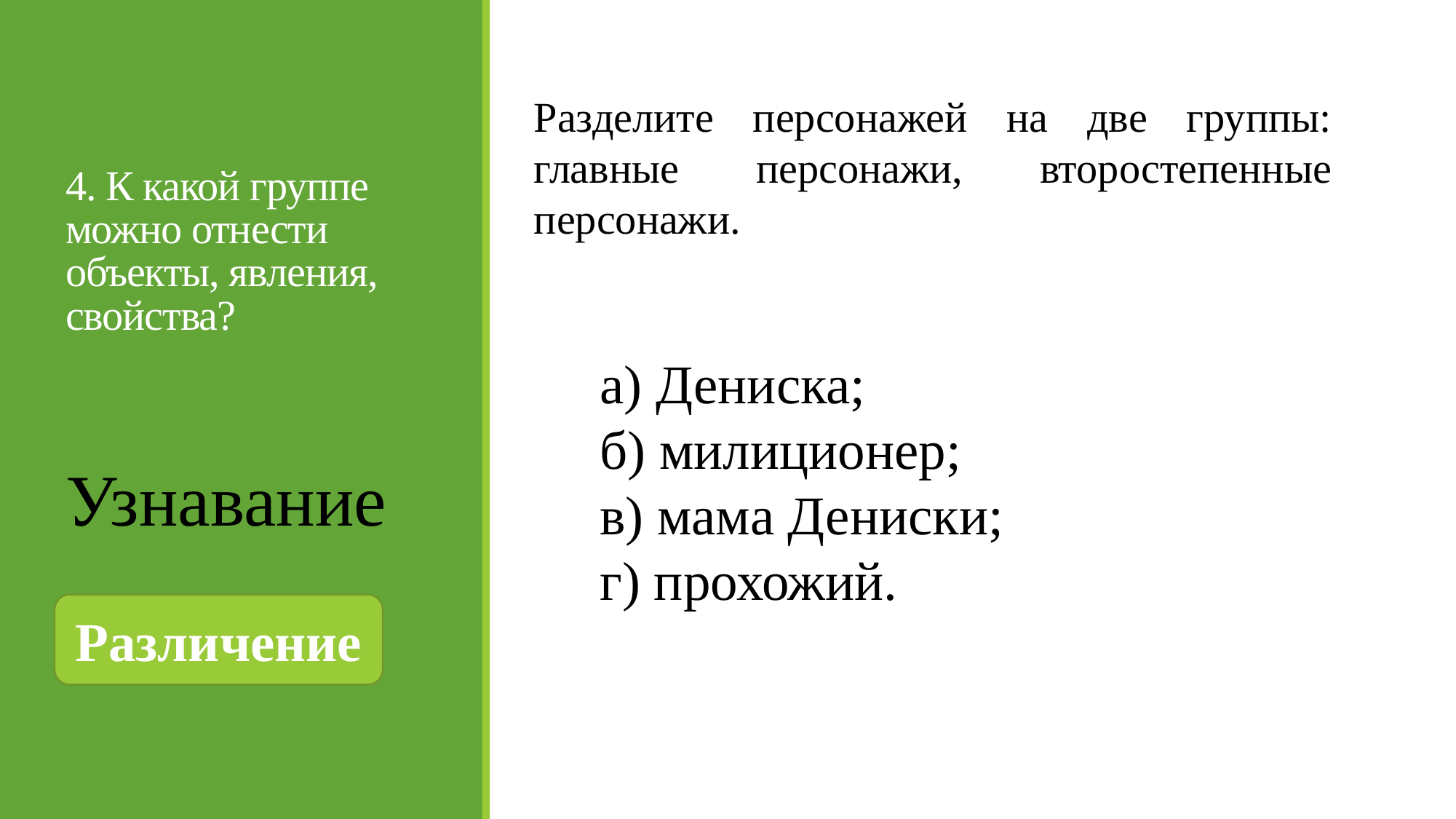

# 4. К какой группе можно отнести  объекты, явления, свойства?
Разделите персонажей на две группы: главные персонажи, второстепенные персонажи.
а) Дениска;
б) милиционер;
в) мама Дениски;
г) прохожий.

Узнавание

Различение